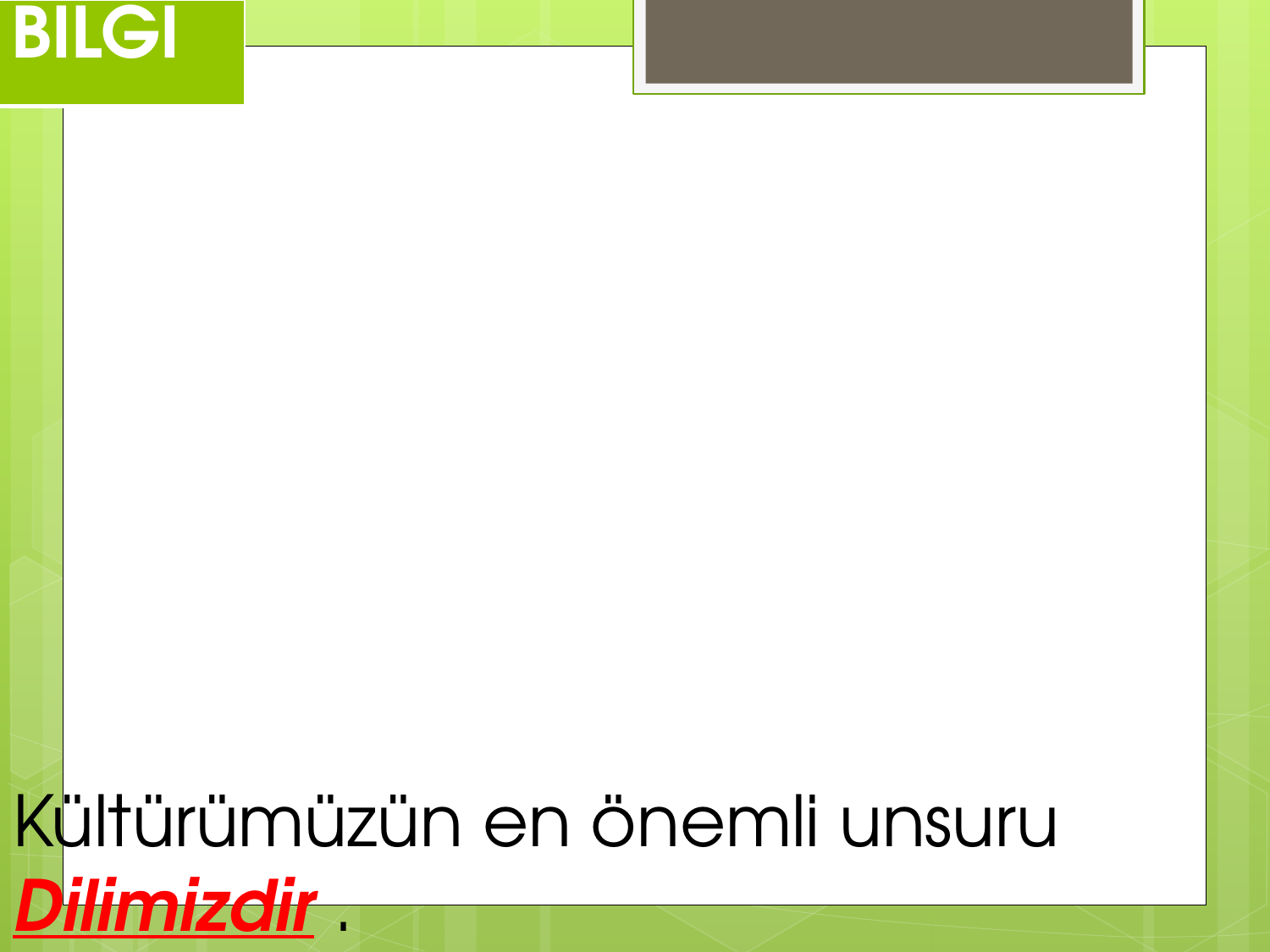

| BİLGİ |
| --- |
# Kültürümüzün en önemli unsuru Dilimizdir .